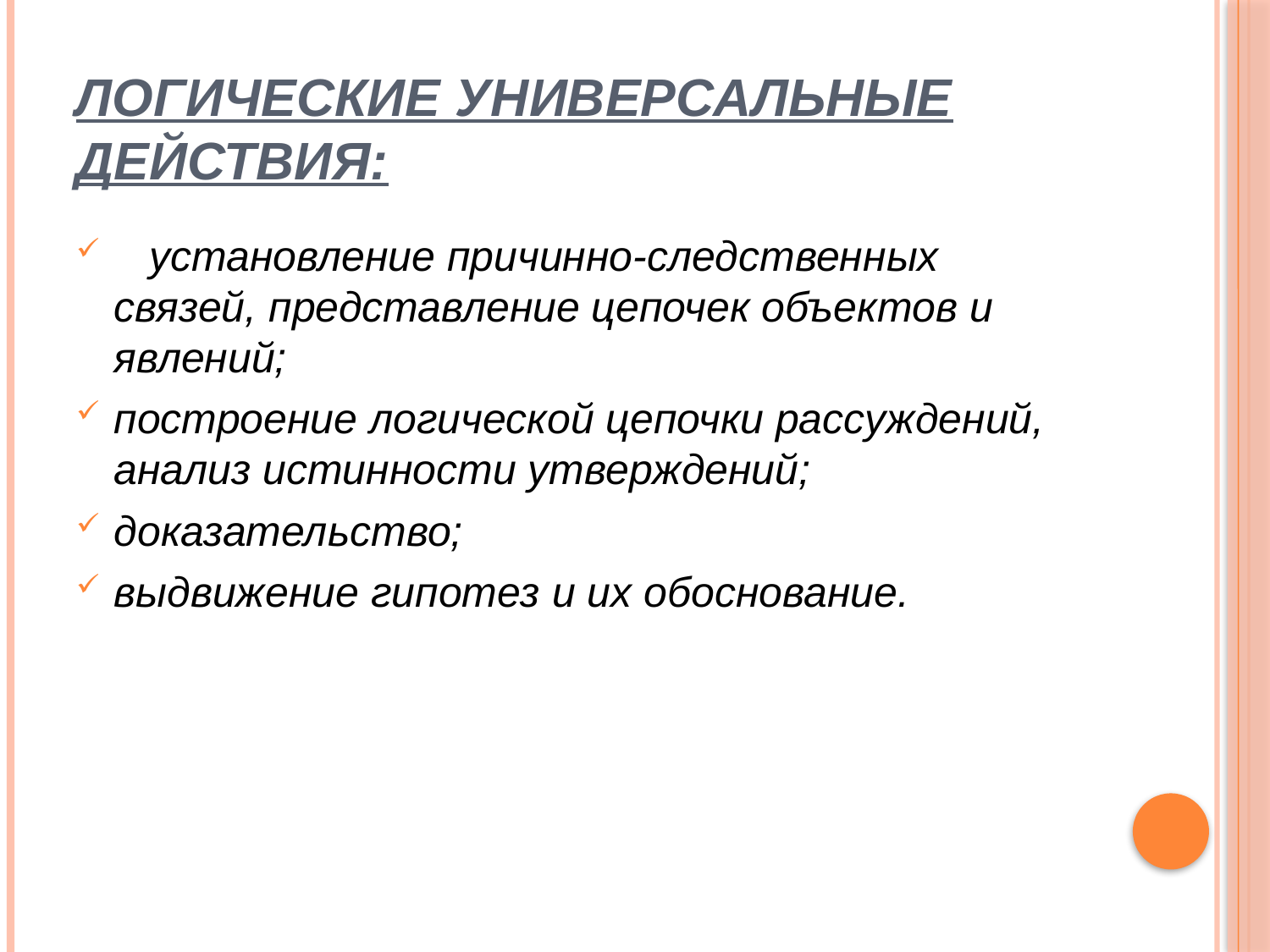

# Логические универсальные действия:
   установление причинно-следственных связей, представление цепочек объектов и явлений;
построение логической цепочки рассуждений, анализ истинности утверждений;
доказательство;
выдвижение гипотез и их обоснование.